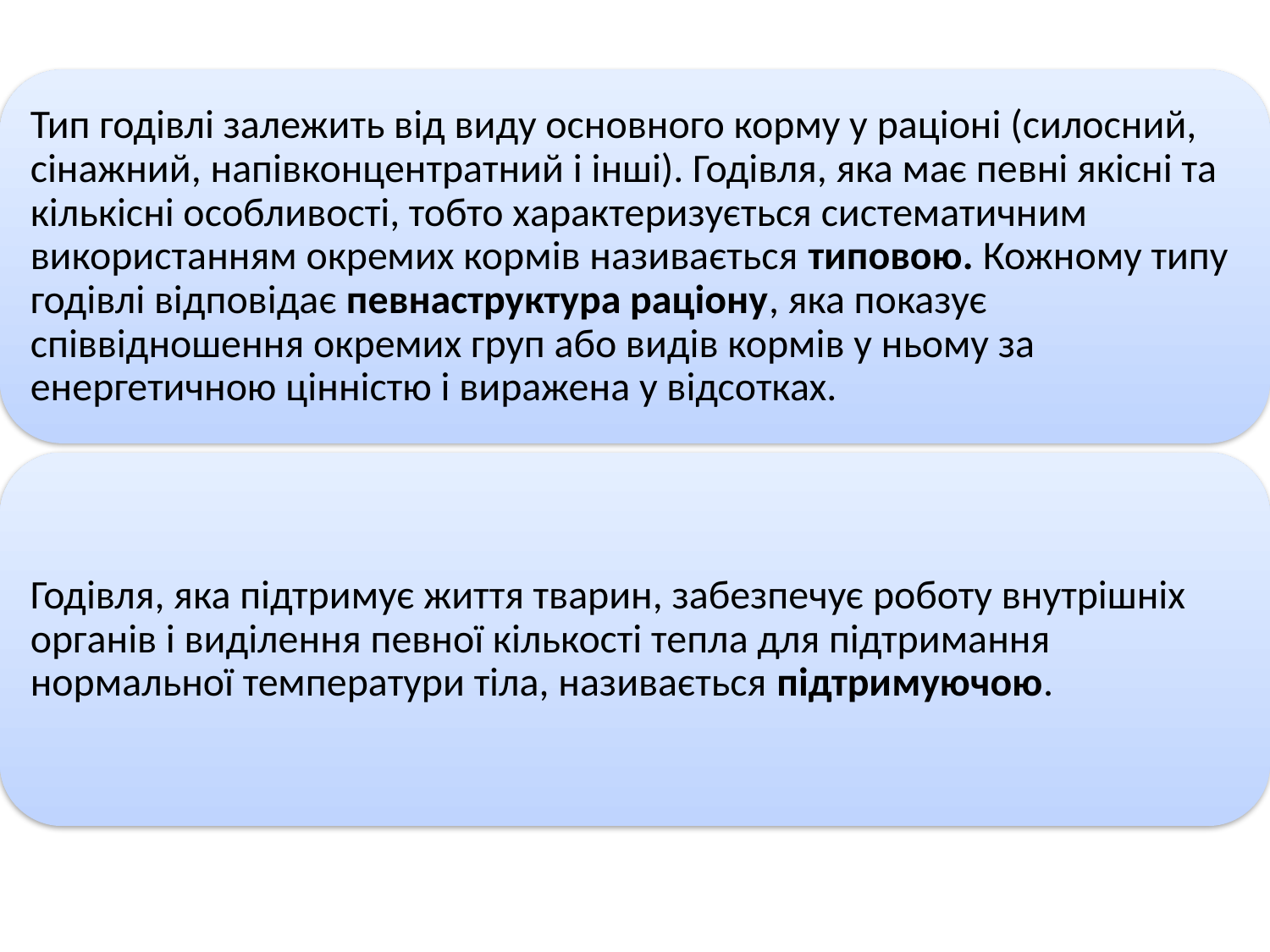

Тип годівлі залежить від виду основного корму у раціоні (силосний, сінажний, напівконцентратний і інші). Годівля, яка має певні якісні та кількіcні особливості, тобто характеризується систематичним використанням окремих кормів називається типовою. Кожному типу годівлі відповідає певнаструктура раціону, яка показує співвідношення окремих груп або видів кормів у ньому за енергетичною цінністю і виражена у відсотках.
Годівля, яка підтримує життя тварин, забезпечує роботу внутрішніх органів і виділення певної кількості тепла для підтримання нормальної температури тіла, називається підтримуючою.